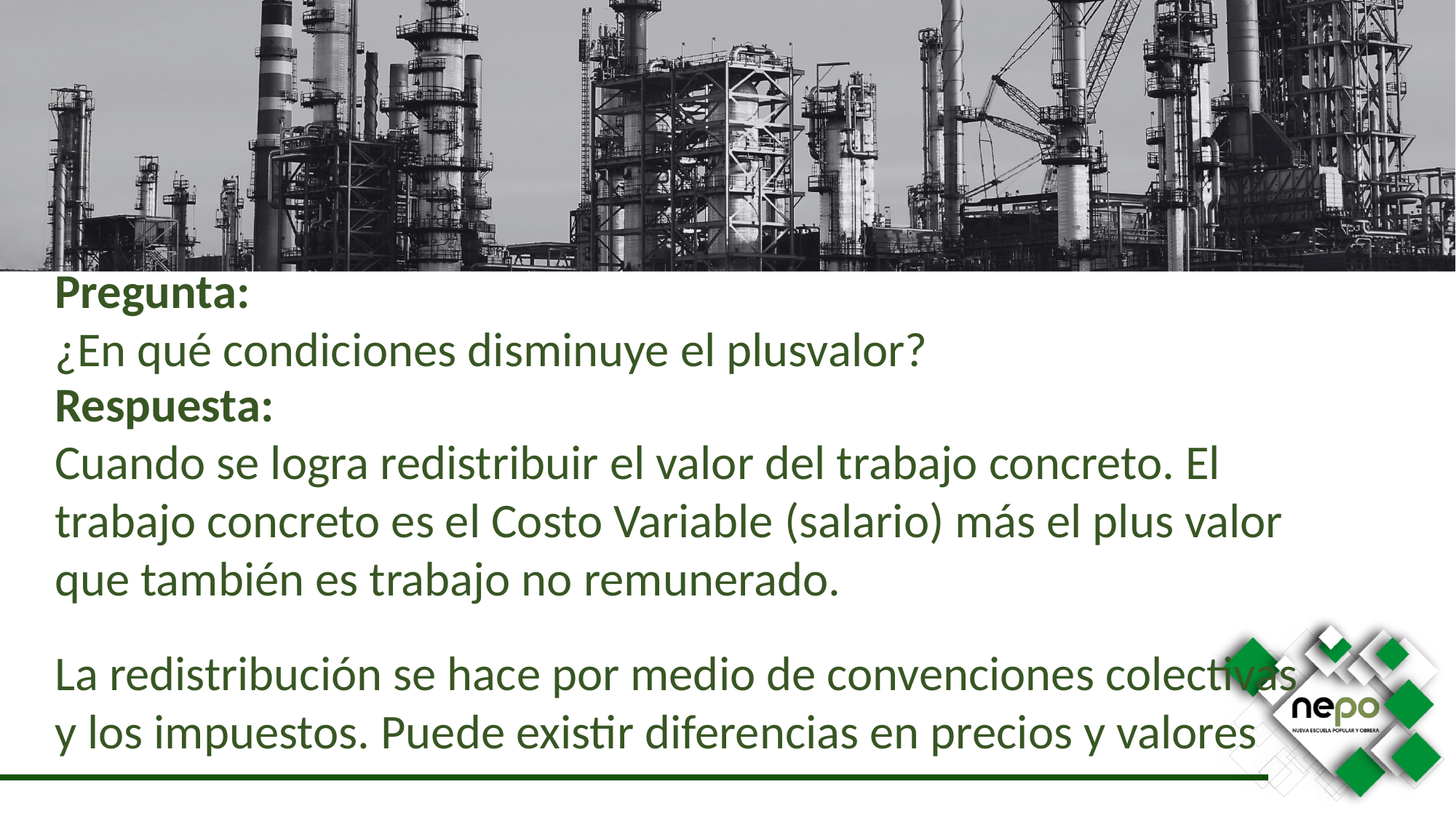

Pregunta:
¿En qué condiciones disminuye el plusvalor?
Respuesta:
Cuando se logra redistribuir el valor del trabajo concreto. El trabajo concreto es el Costo Variable (salario) más el plus valor que también es trabajo no remunerado.

La redistribución se hace por medio de convenciones colectivas y los impuestos. Puede existir diferencias en precios y valores